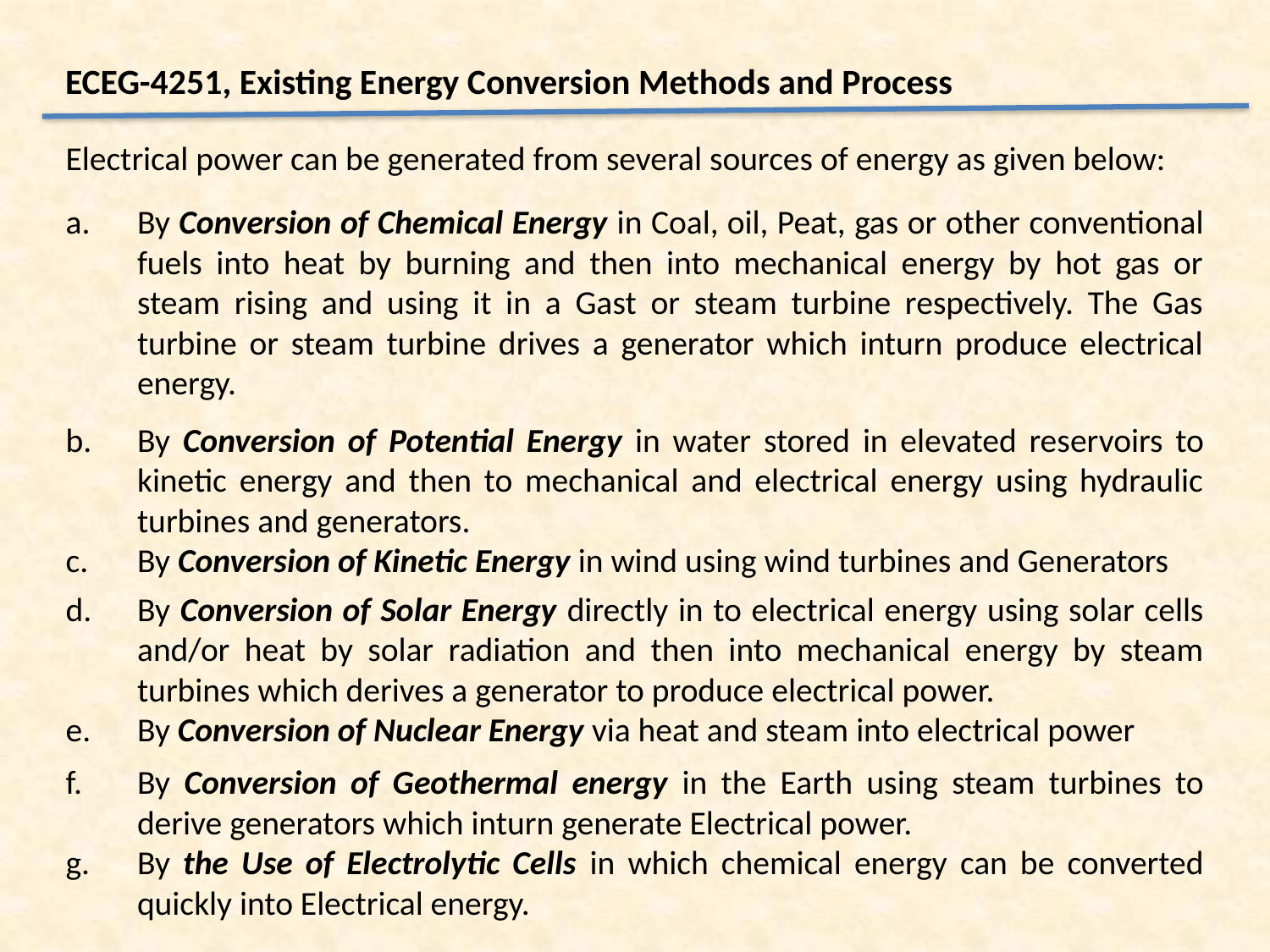

ECEG-4251, Existing Energy Conversion Methods and Process
Electrical power can be generated from several sources of energy as given below:

By Conversion of Chemical Energy in Coal, oil, Peat, gas or other conventional fuels into heat by burning and then into mechanical energy by hot gas or steam rising and using it in a Gast or steam turbine respectively. The Gas turbine or steam turbine drives a generator which inturn produce electrical energy.

By Conversion of Potential Energy in water stored in elevated reservoirs to kinetic energy and then to mechanical and electrical energy using hydraulic turbines and generators.
By Conversion of Kinetic Energy in wind using wind turbines and Generators

By Conversion of Solar Energy directly in to electrical energy using solar cells and/or heat by solar radiation and then into mechanical energy by steam turbines which derives a generator to produce electrical power.
By Conversion of Nuclear Energy via heat and steam into electrical power

By Conversion of Geothermal energy in the Earth using steam turbines to derive generators which inturn generate Electrical power.
By the Use of Electrolytic Cells in which chemical energy can be converted quickly into Electrical energy.